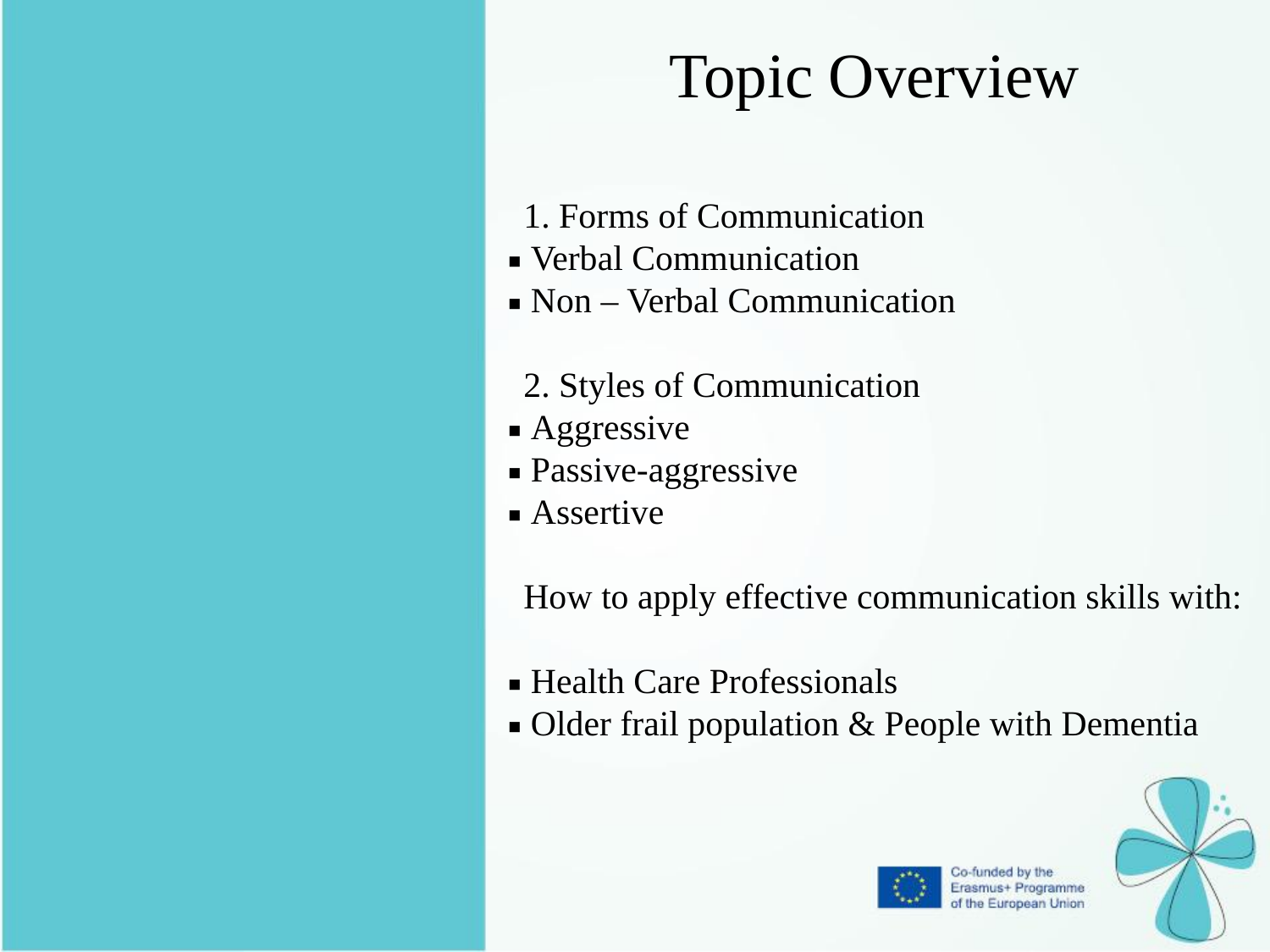

Topic Overview
1. Forms of Communication
 Verbal Communication
 Non – Verbal Communication

2. Styles of Communication
 Aggressive
 Passive-aggressive
 Assertive

How to apply effective communication skills with:

 Health Care Professionals
 Older frail population & People with Dementia